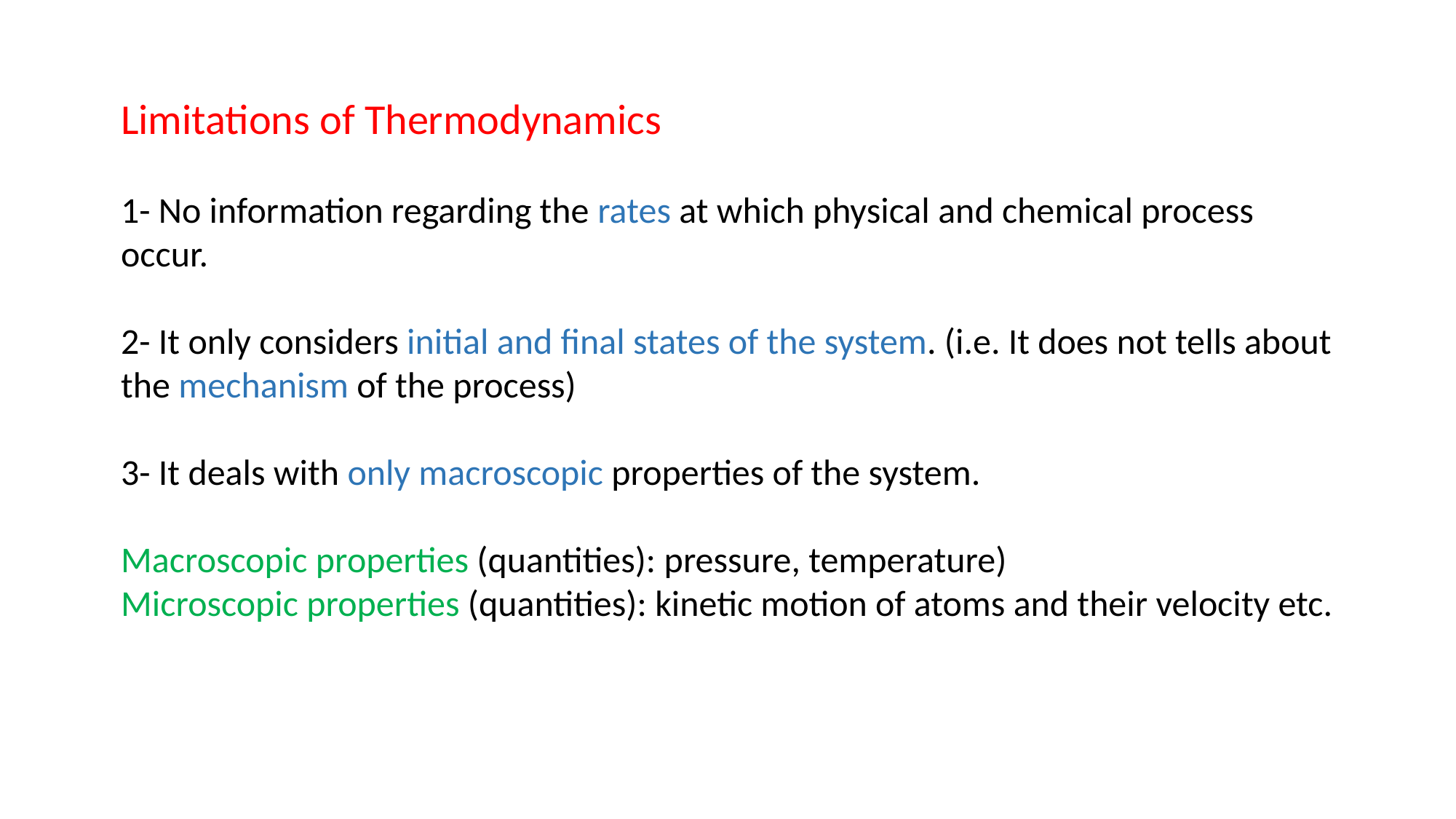

Limitations of Thermodynamics

1- No information regarding the rates at which physical and chemical process occur.

2- It only considers initial and final states of the system. (i.e. It does not tells about the mechanism of the process)

3- It deals with only macroscopic properties of the system.

Macroscopic properties (quantities): pressure, temperature)
Microscopic properties (quantities): kinetic motion of atoms and their velocity etc.